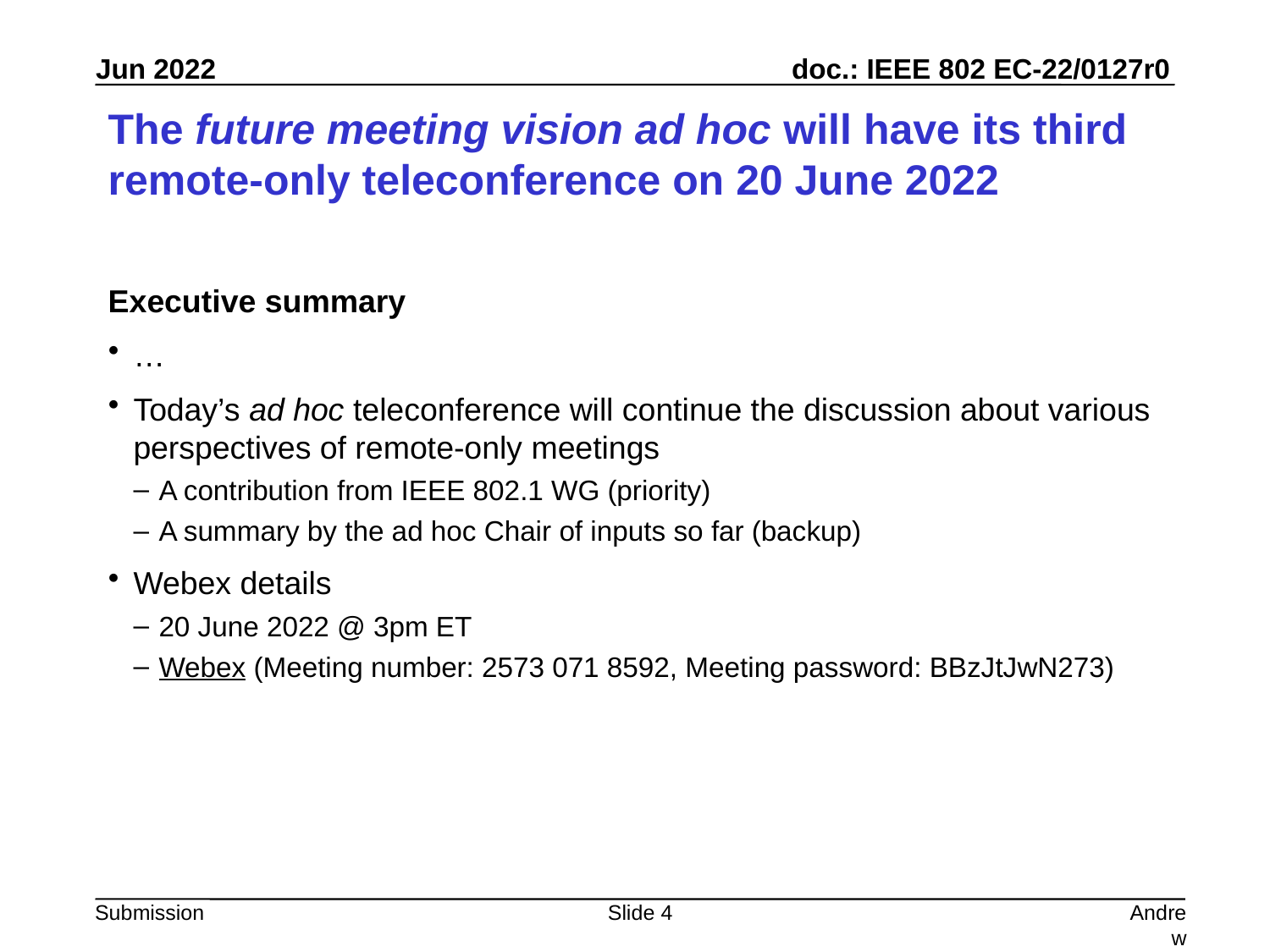

# The future meeting vision ad hoc will have its third remote-only teleconference on 20 June 2022
Executive summary
…
Today’s ad hoc teleconference will continue the discussion about various perspectives of remote-only meetings
A contribution from IEEE 802.1 WG (priority)
A summary by the ad hoc Chair of inputs so far (backup)
Webex details
20 June 2022 @ 3pm ET
Webex (Meeting number: 2573 071 8592, Meeting password: BBzJtJwN273)

Slide 4
Andrew Myles, Cisco